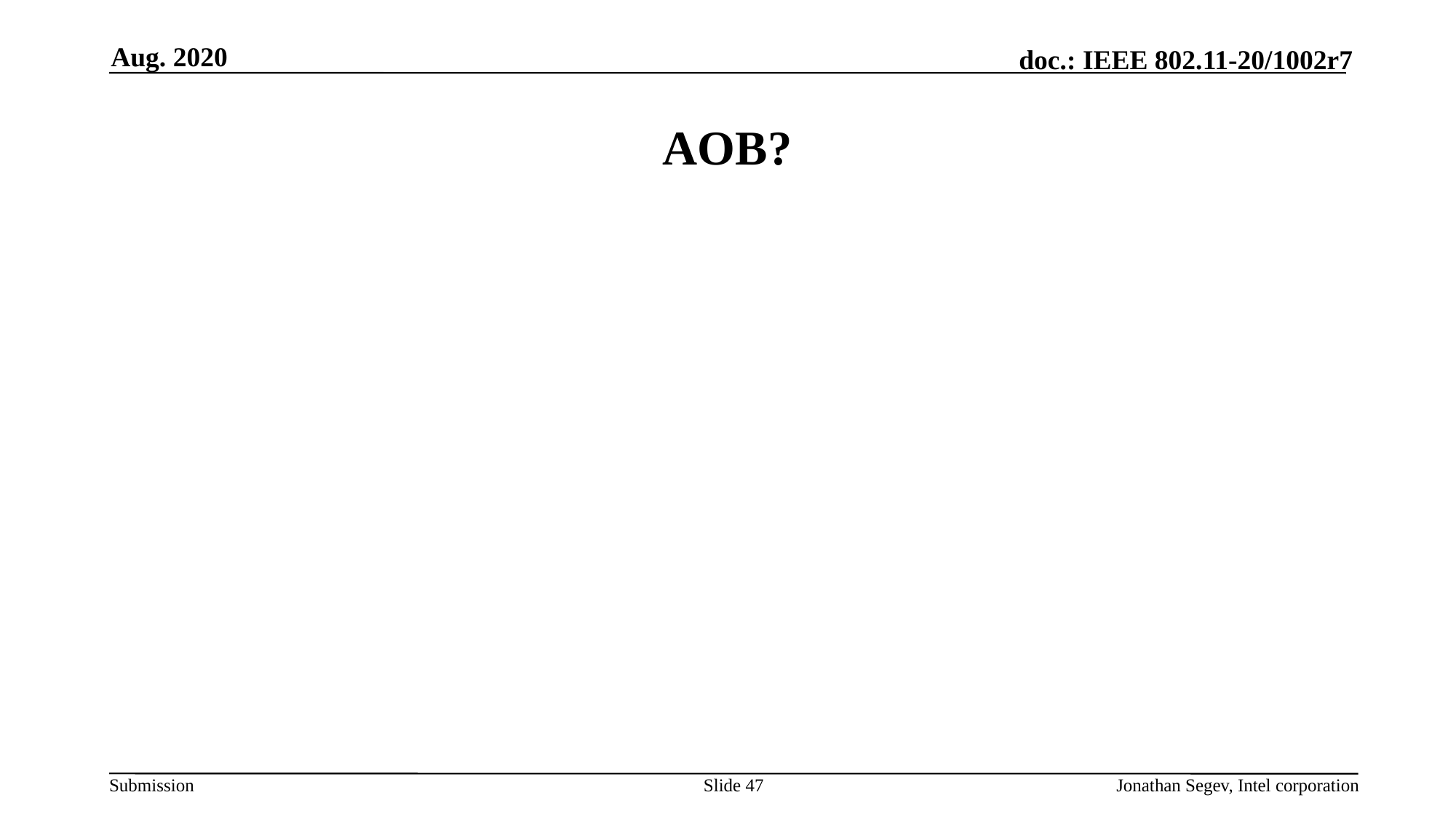

Aug. 2020
# AOB?

Slide 47
Jonathan Segev, Intel corporation